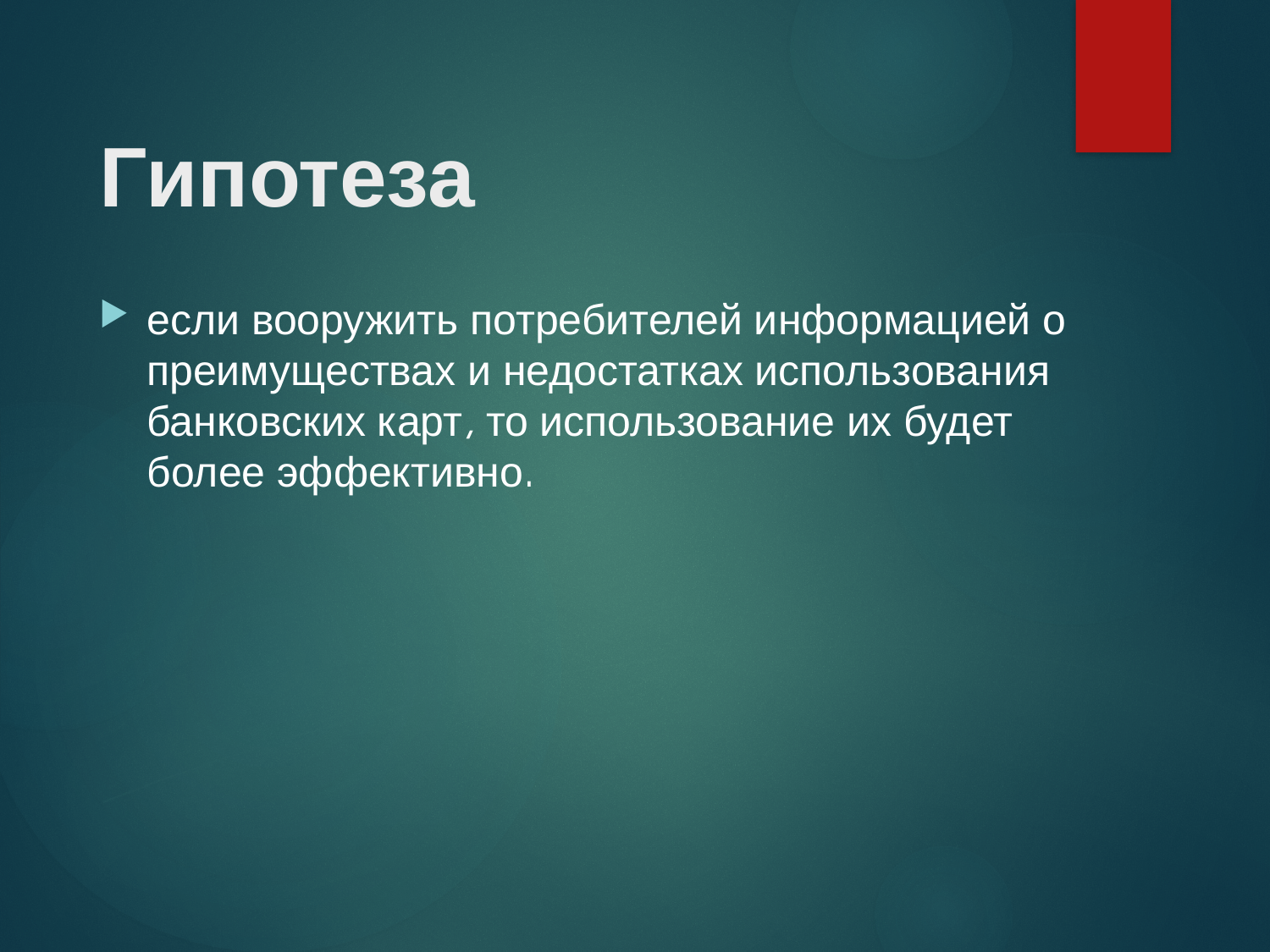

# Гипотеза
если вооружить потребителей информацией о преимуществах и недостатках использования банковских карт, то использование их будет более эффективно.